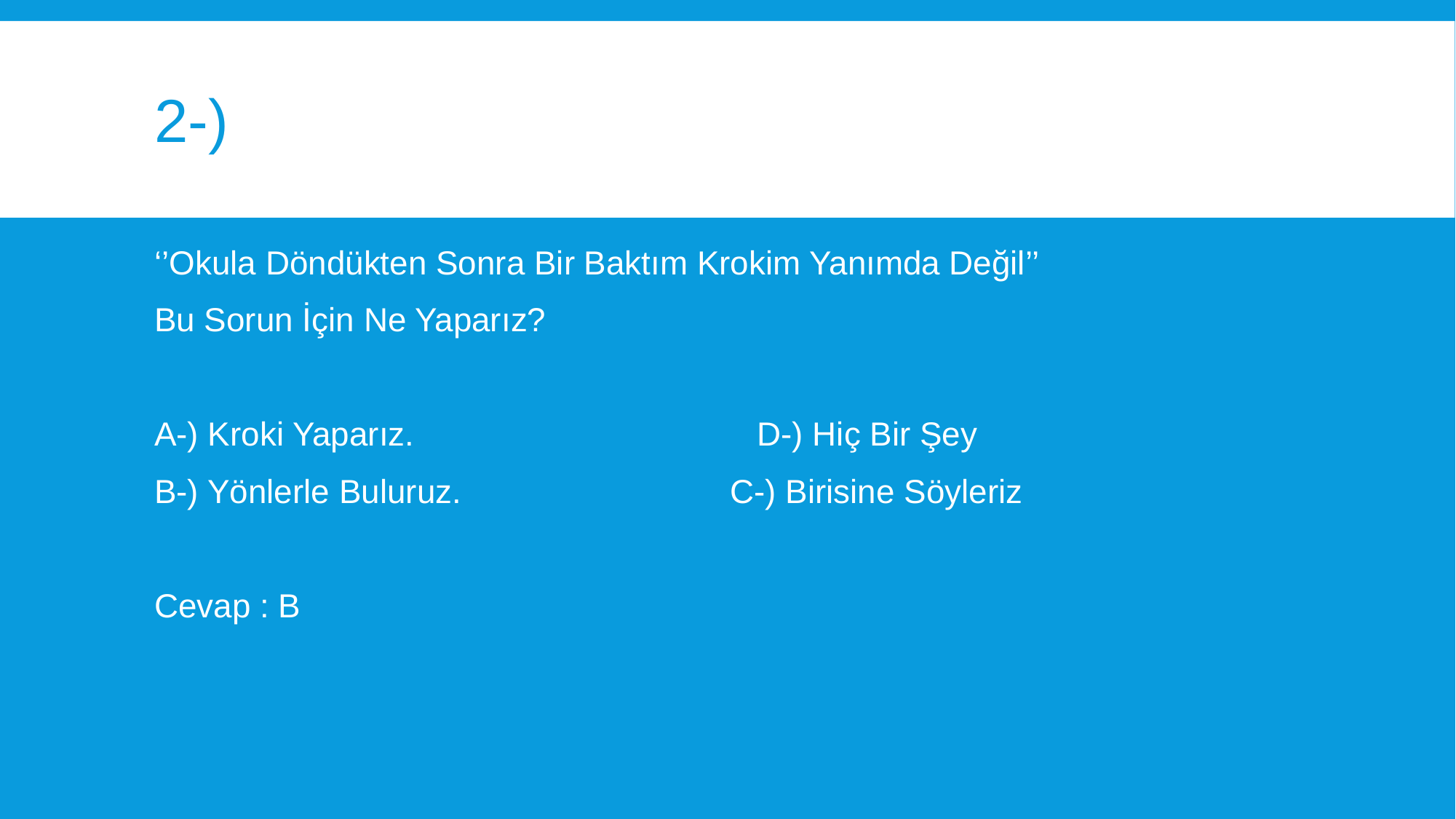

# 2-)
‘’Okula Döndükten Sonra Bir Baktım Krokim Yanımda Değil’’
Bu Sorun İçin Ne Yaparız?

A-) Kroki Yaparız.                                     D-) Hiç Bir Şey
B-) Yönlerle Buluruz.                             C-) Birisine Söyleriz

Cevap : B